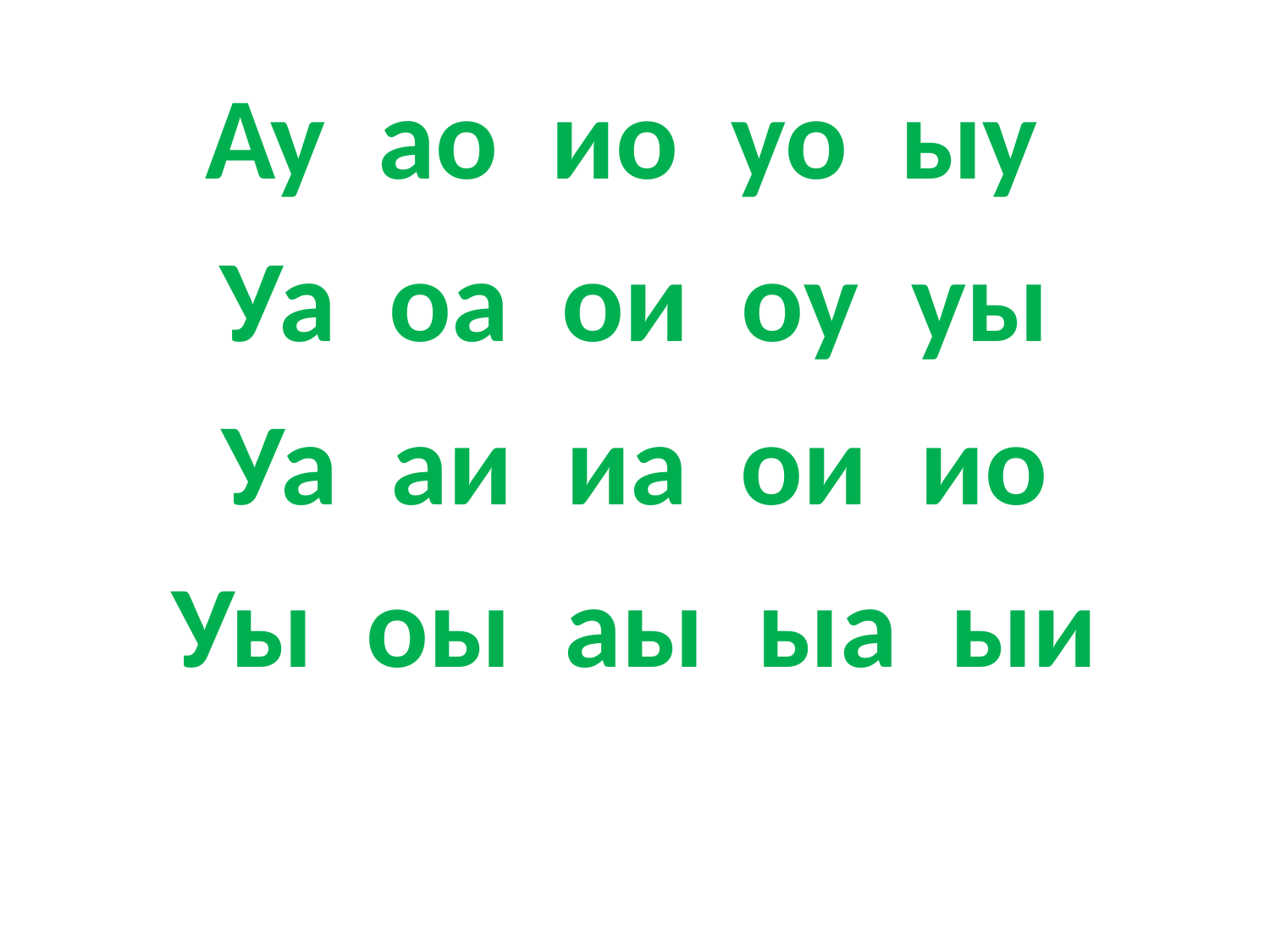

#
Ау  ао  ио  уо  ыу
Уа  оа  ои  оу  уы
Уа  аи  иа  ои  ио
Уы  оы  аы  ыа  ыи